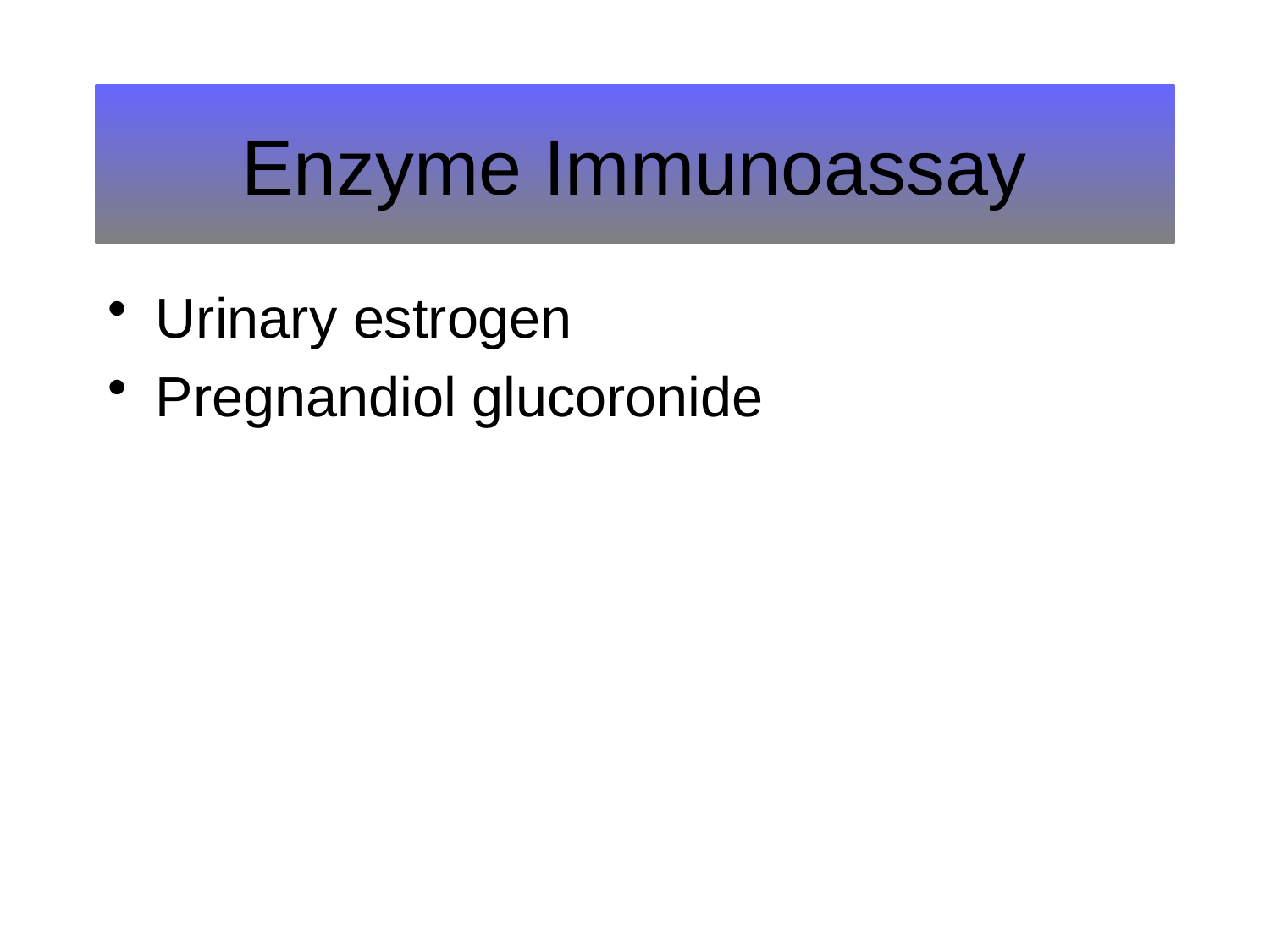

# Enzyme Immunoassay
Urinary estrogen
Pregnandiol glucoronide